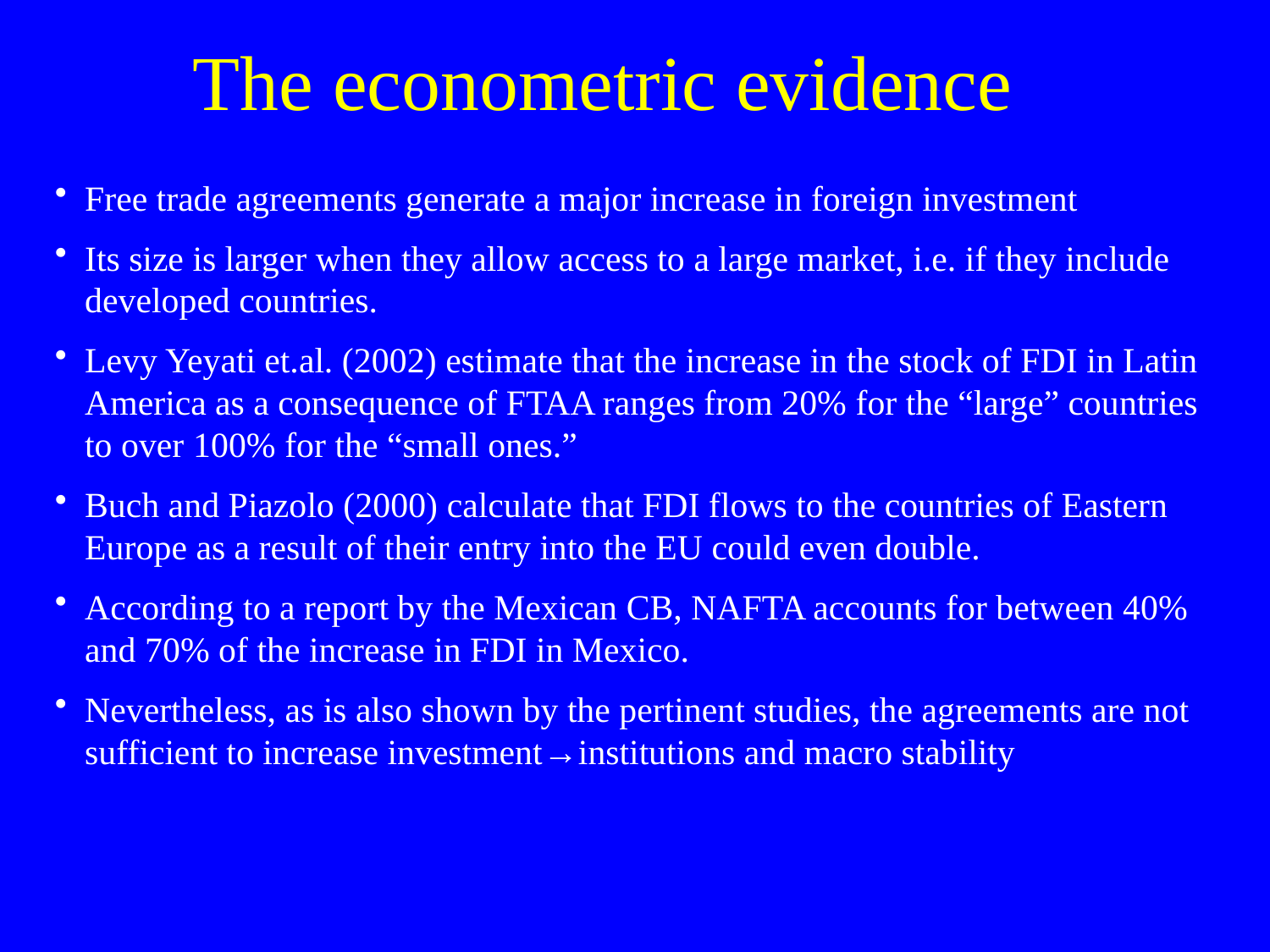

# The econometric evidence
Free trade agreements generate a major increase in foreign investment
Its size is larger when they allow access to a large market, i.e. if they include developed countries.
Levy Yeyati et.al. (2002) estimate that the increase in the stock of FDI in Latin America as a consequence of FTAA ranges from 20% for the “large” countries to over 100% for the “small ones.”
Buch and Piazolo (2000) calculate that FDI flows to the countries of Eastern Europe as a result of their entry into the EU could even double.
According to a report by the Mexican CB, NAFTA accounts for between 40% and 70% of the increase in FDI in Mexico.
Nevertheless, as is also shown by the pertinent studies, the agreements are not sufficient to increase investment→institutions and macro stability